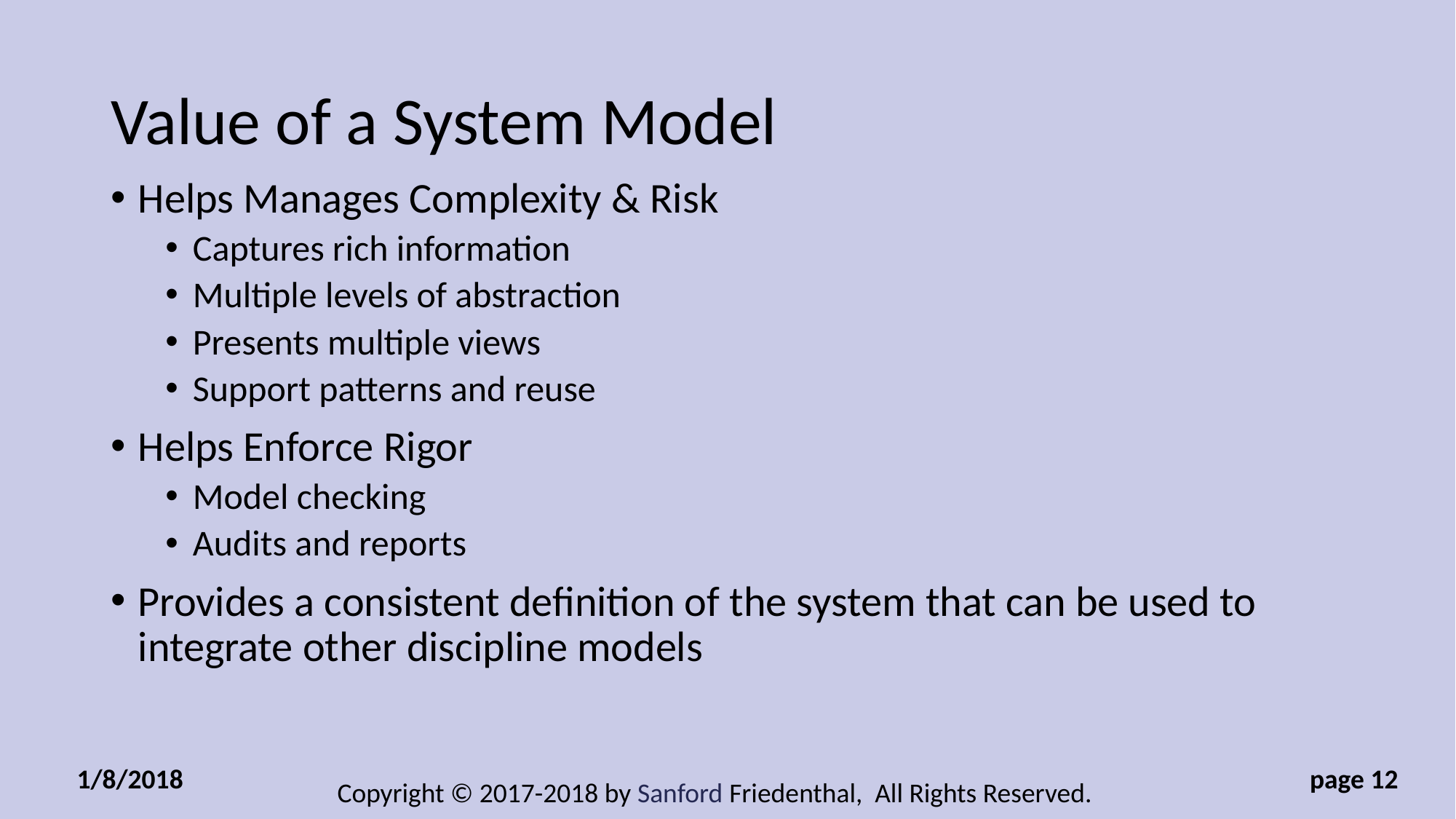

# Value of a System Model
Helps Manages Complexity & Risk
Captures rich information
Multiple levels of abstraction
Presents multiple views
Support patterns and reuse
Helps Enforce Rigor
Model checking
Audits and reports
Provides a consistent definition of the system that can be used to integrate other discipline models

1/8/2018
 page 12
Copyright © 2017-2018 by Sanford Friedenthal,  All Rights Reserved.